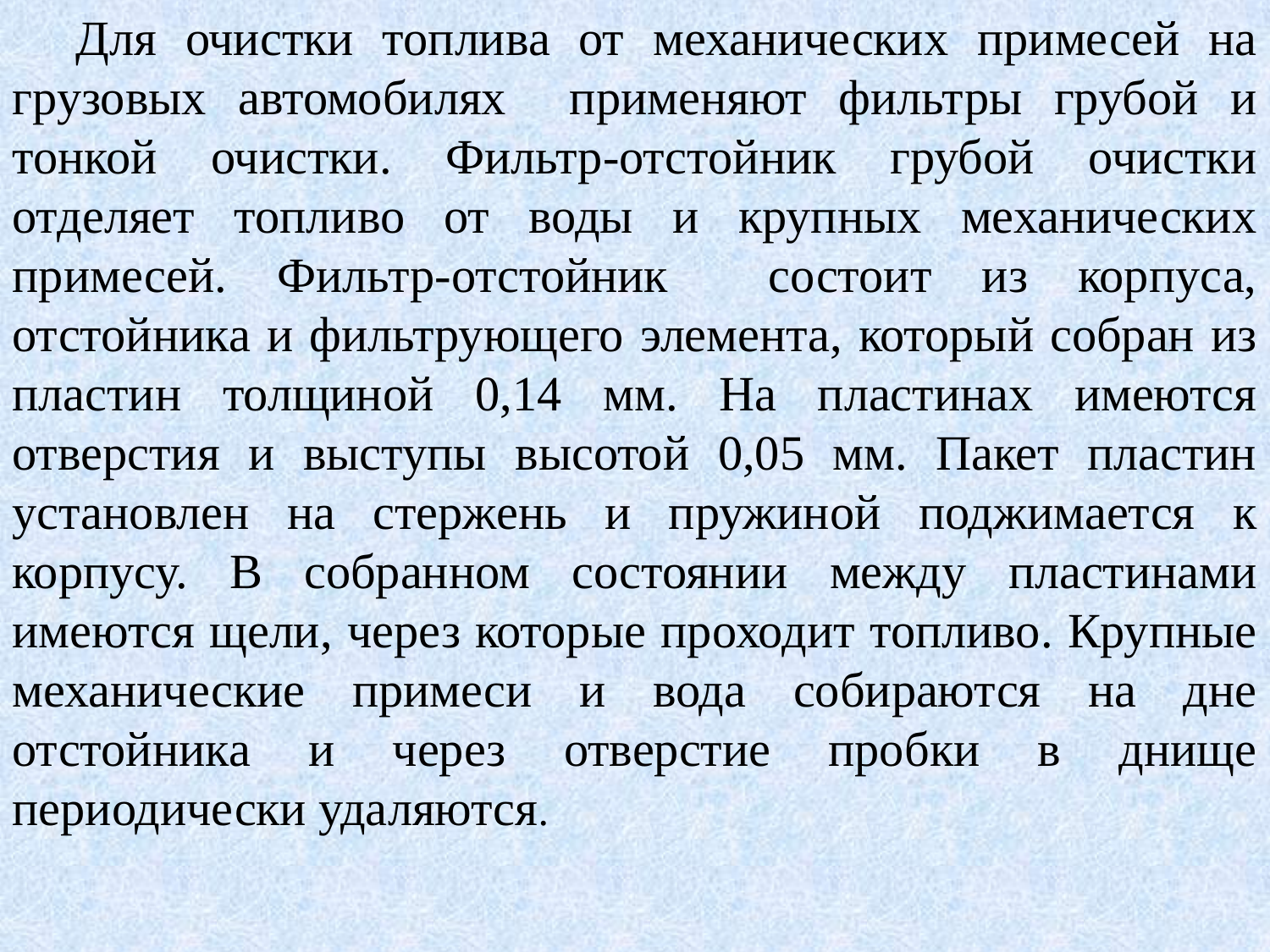

Для очистки топлива от механических примесей на грузовых автомобилях  применяют фильтры грубой и тонкой очистки. Фильтр-отстойник грубой очистки отделяет топливо от воды и крупных механических примесей. Фильтр-отстойник  состоит из корпуса, отстойника и фильтрующего элемента, который собран из пластин толщиной 0,14 мм. На пластинах имеются отверстия и выступы высотой 0,05 мм. Пакет пластин установлен на стержень и пружиной поджимается к корпусу. В собранном состоянии между пластинами имеются щели, через которые проходит топливо. Крупные механические примеси и вода собираются на дне отстойника и через отверстие пробки в днище периодически удаляются.